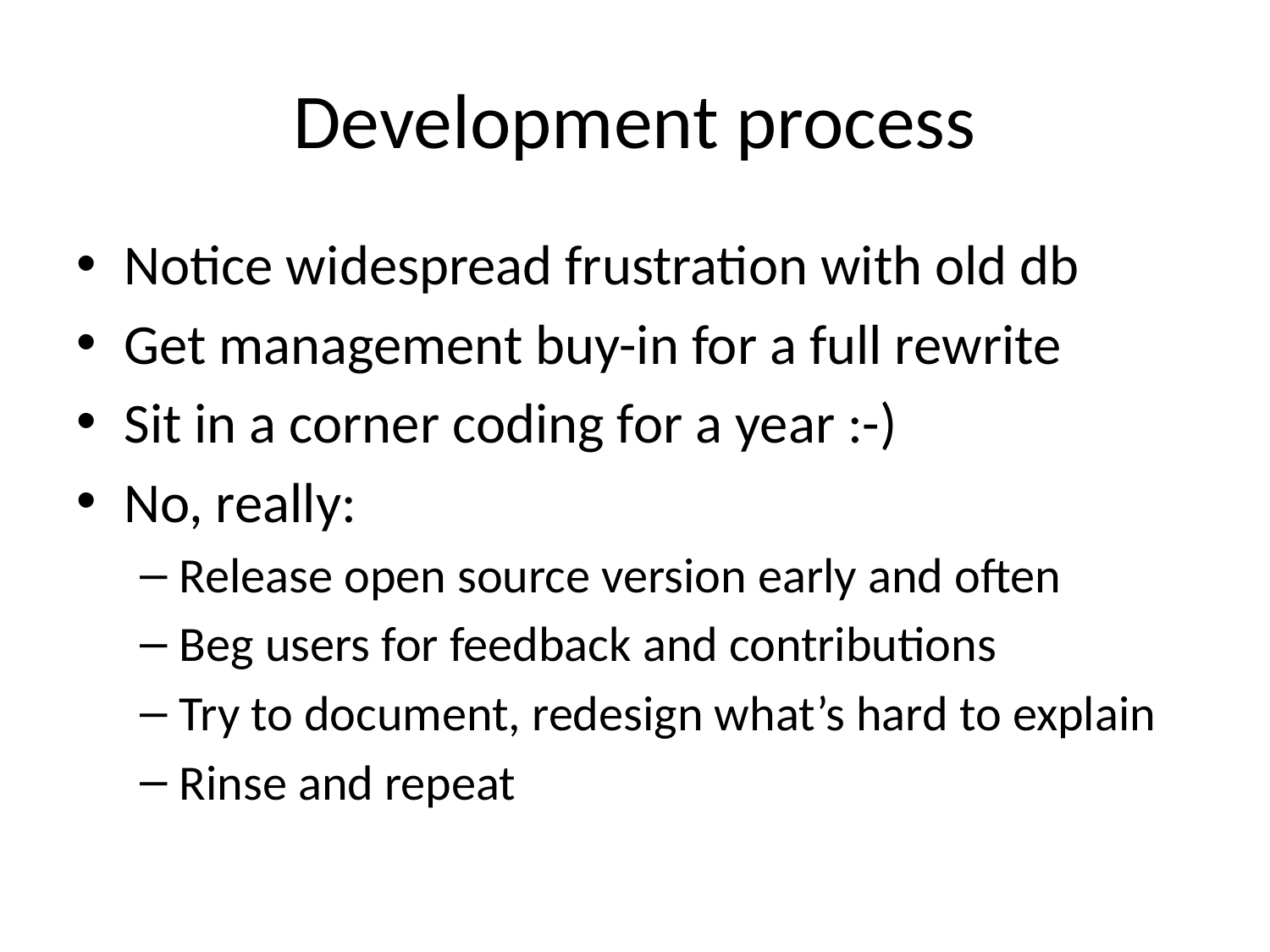

# Development process
Notice widespread frustration with old db
Get management buy-in for a full rewrite
Sit in a corner coding for a year :-)
No, really:
Release open source version early and often
Beg users for feedback and contributions
Try to document, redesign what’s hard to explain
Rinse and repeat